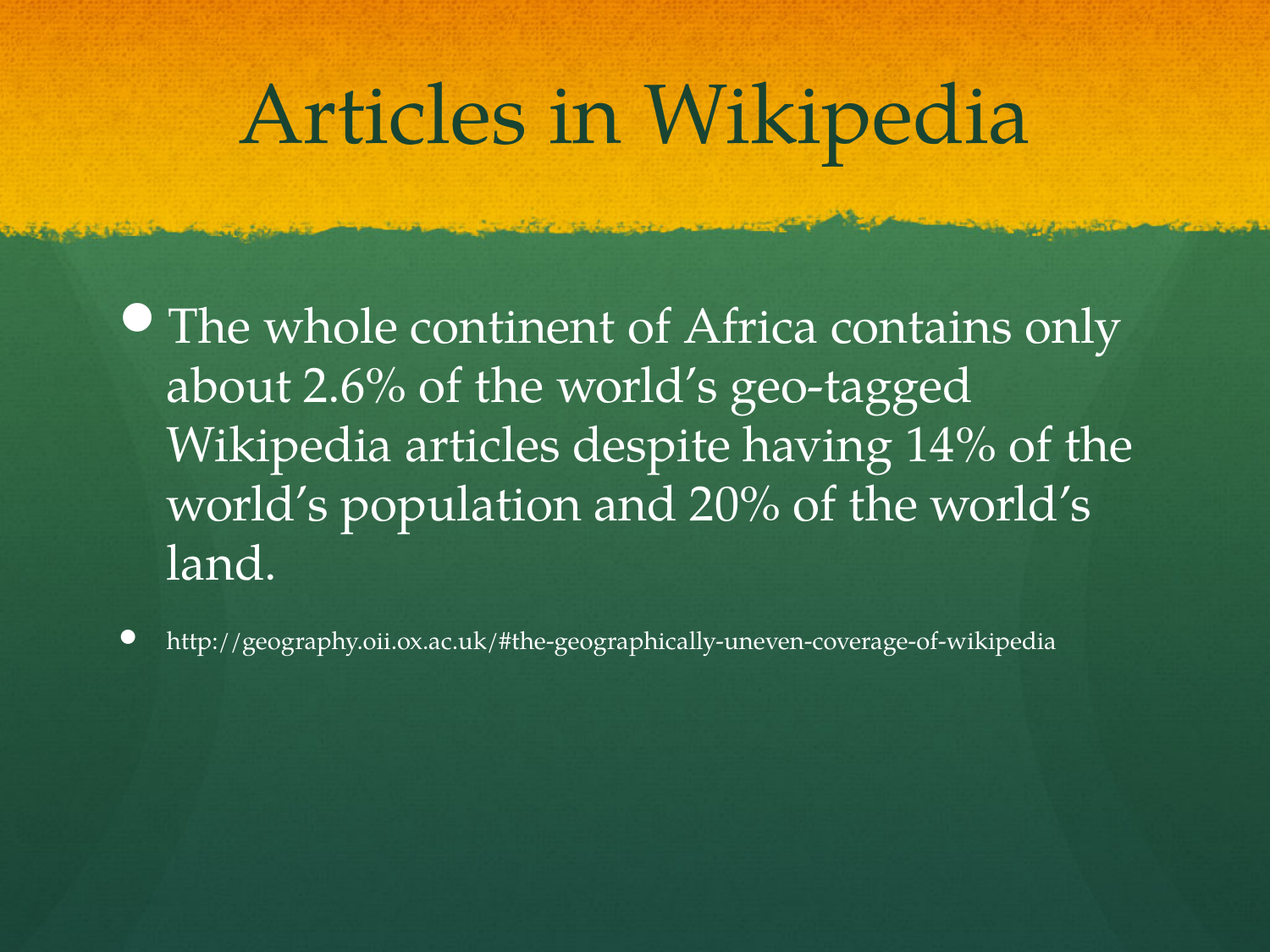

# Articles in Wikipedia
The whole continent of Africa contains only about 2.6% of the world’s geo-tagged Wikipedia articles despite having 14% of the world’s population and 20% of the world’s land.
http://geography.oii.ox.ac.uk/#the-geographically-uneven-coverage-of-wikipedia